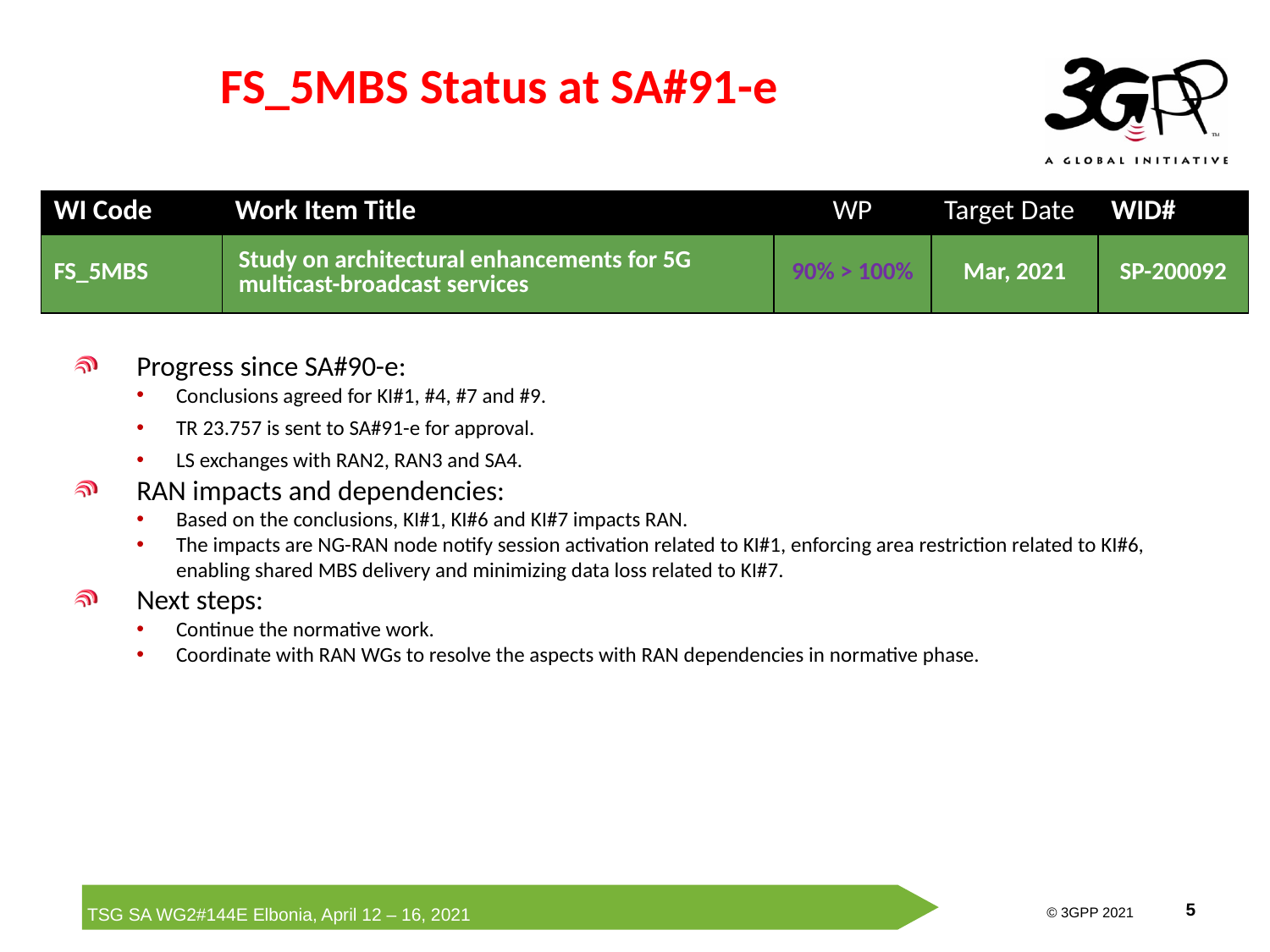

# FS_5MBS Status at SA#91-e
| WI Code | Work Item Title | WP | Target Date | WID# |
| --- | --- | --- | --- | --- |
| FS\_5MBS | Study on architectural enhancements for 5G multicast-broadcast services | 90% > 100% | Mar, 2021 | SP-200092 |
Progress since SA#90-e:
Conclusions agreed for KI#1, #4, #7 and #9.
TR 23.757 is sent to SA#91-e for approval.
LS exchanges with RAN2, RAN3 and SA4.
RAN impacts and dependencies:
Based on the conclusions, KI#1, KI#6 and KI#7 impacts RAN.
The impacts are NG-RAN node notify session activation related to KI#1, enforcing area restriction related to KI#6, enabling shared MBS delivery and minimizing data loss related to KI#7.
Next steps:
Continue the normative work.
Coordinate with RAN WGs to resolve the aspects with RAN dependencies in normative phase.